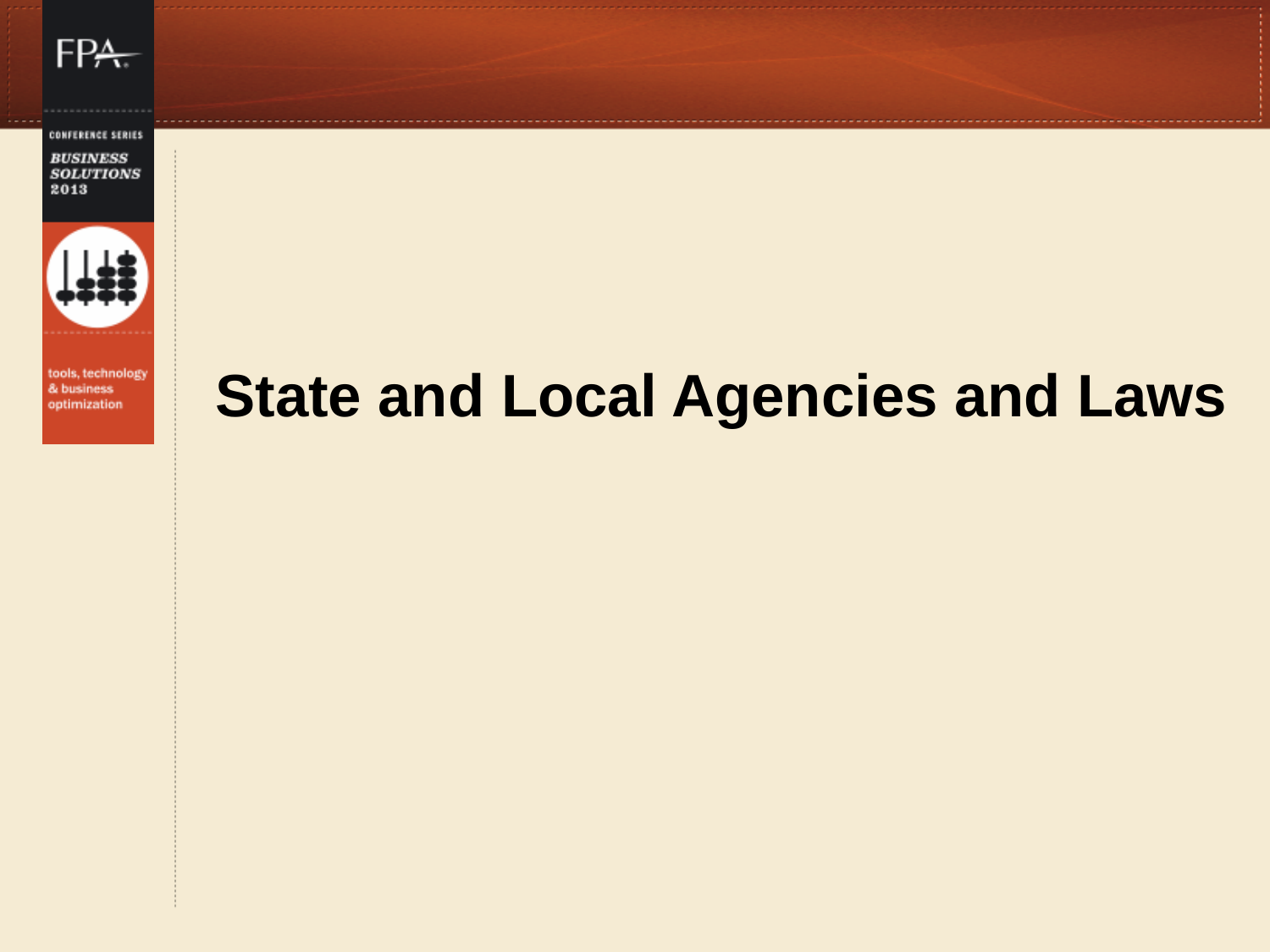

# State and Local Agencies and Laws